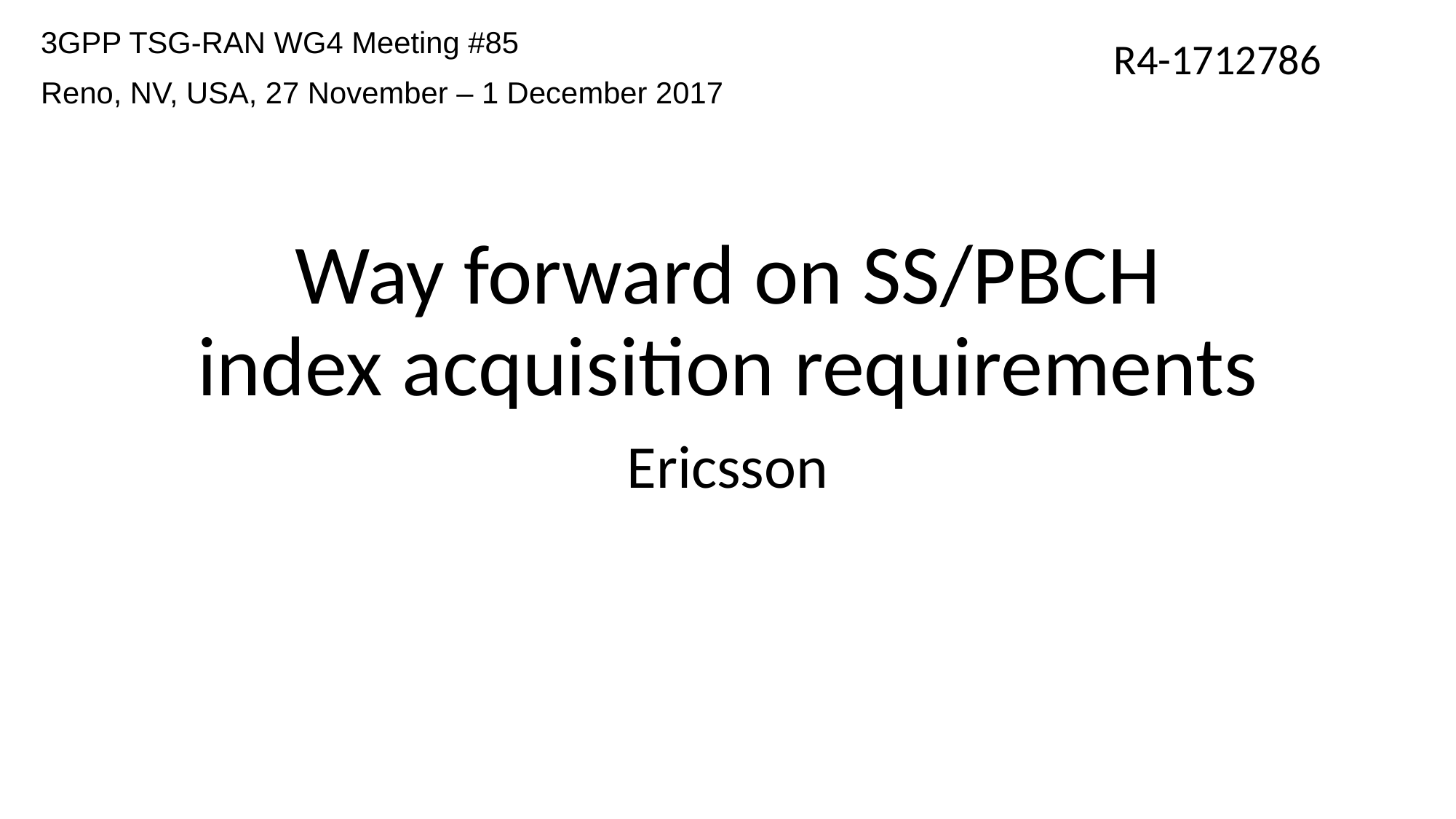

3GPP TSG-RAN WG4 Meeting #85
Reno, NV, USA, 27 November – 1 December 2017
R4-1712786
# Way forward on SS/PBCH index acquisition requirements
Ericsson